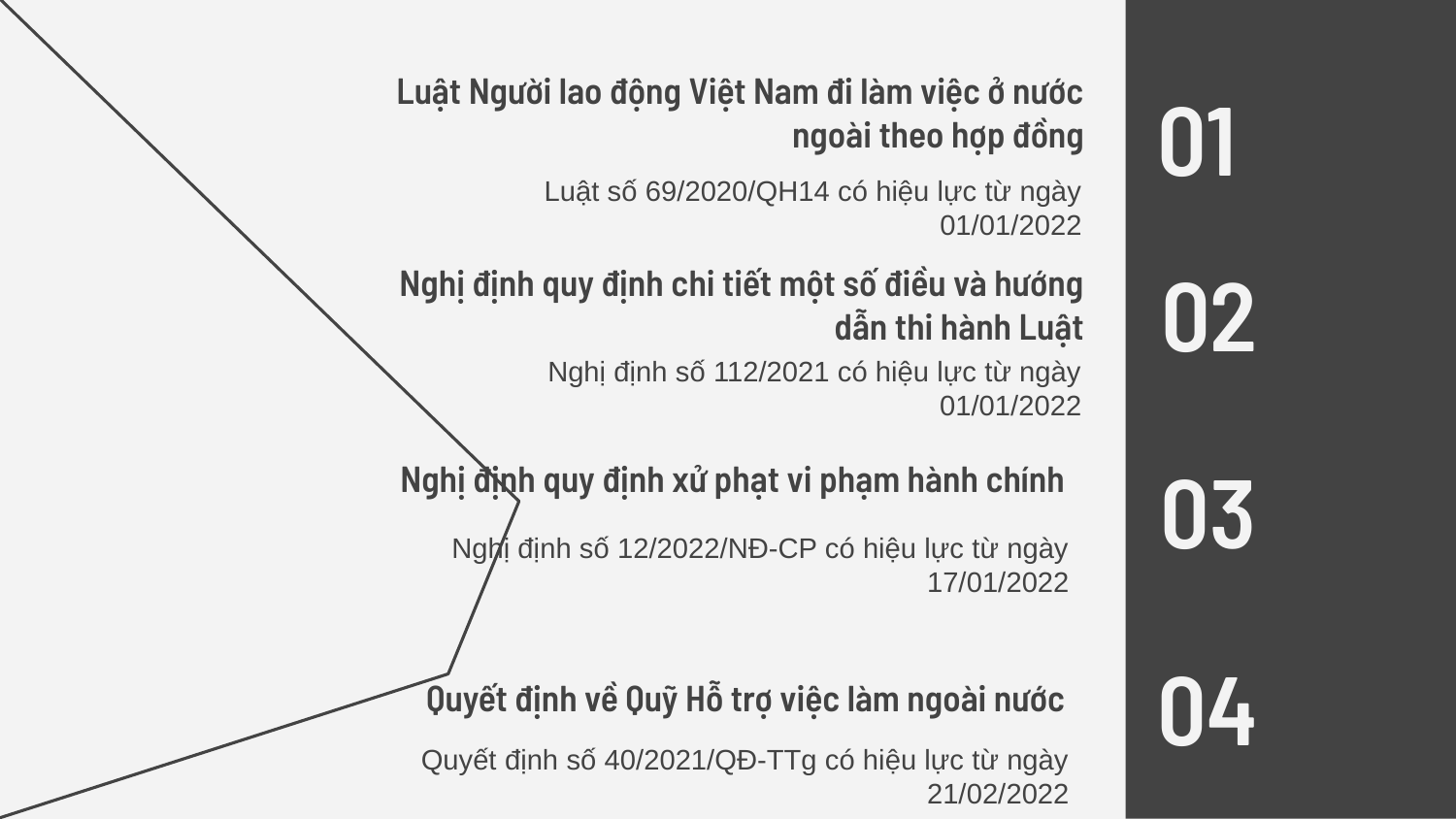

# Luật Người lao động Việt Nam đi làm việc ở nước ngoài theo hợp đồng
01
Luật số 69/2020/QH14 có hiệu lực từ ngày 01/01/2022
02
Nghị định quy định chi tiết một số điều và hướng dẫn thi hành Luật
Nghị định số 112/2021 có hiệu lực từ ngày 01/01/2022
Nghị định quy định xử phạt vi phạm hành chính
03
04
Nghị định số 12/2022/NĐ-CP có hiệu lực từ ngày 17/01/2022
04
Quyết định về Quỹ Hỗ trợ việc làm ngoài nước
Quyết định số 40/2021/QĐ-TTg có hiệu lực từ ngày 21/02/2022